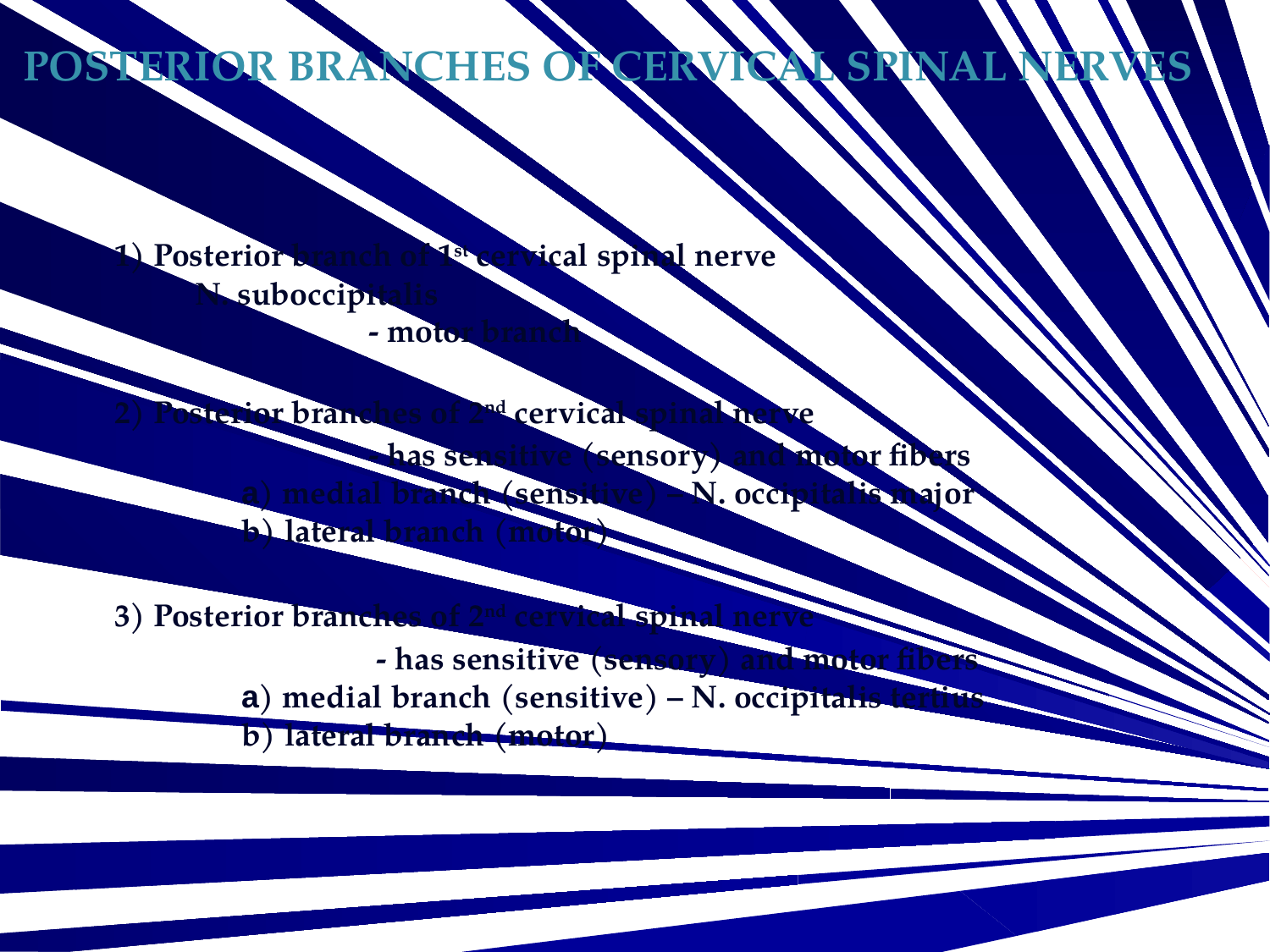

POSTERIOR BRANCHES OF CERVICAL SPINAL NERVES

	1) Posterior branch of 1st cervical spinal nerve
          N. suboccipitalis
 		- motor branch
	2) Posterior branches of 2nd cervical spinal nerve
			- has sensitive (sensory) and motor fibers
	а) medial branch (sensitive) – N. occipitalis major
	b) lateral branch (motor)

	3) Posterior branches of 2nd cervical spinal nerve
			 - has sensitive (sensory) and motor fibers
	а) medial branch (sensitive) – N. occipitalis tertius
	b) lateral branch (motor)